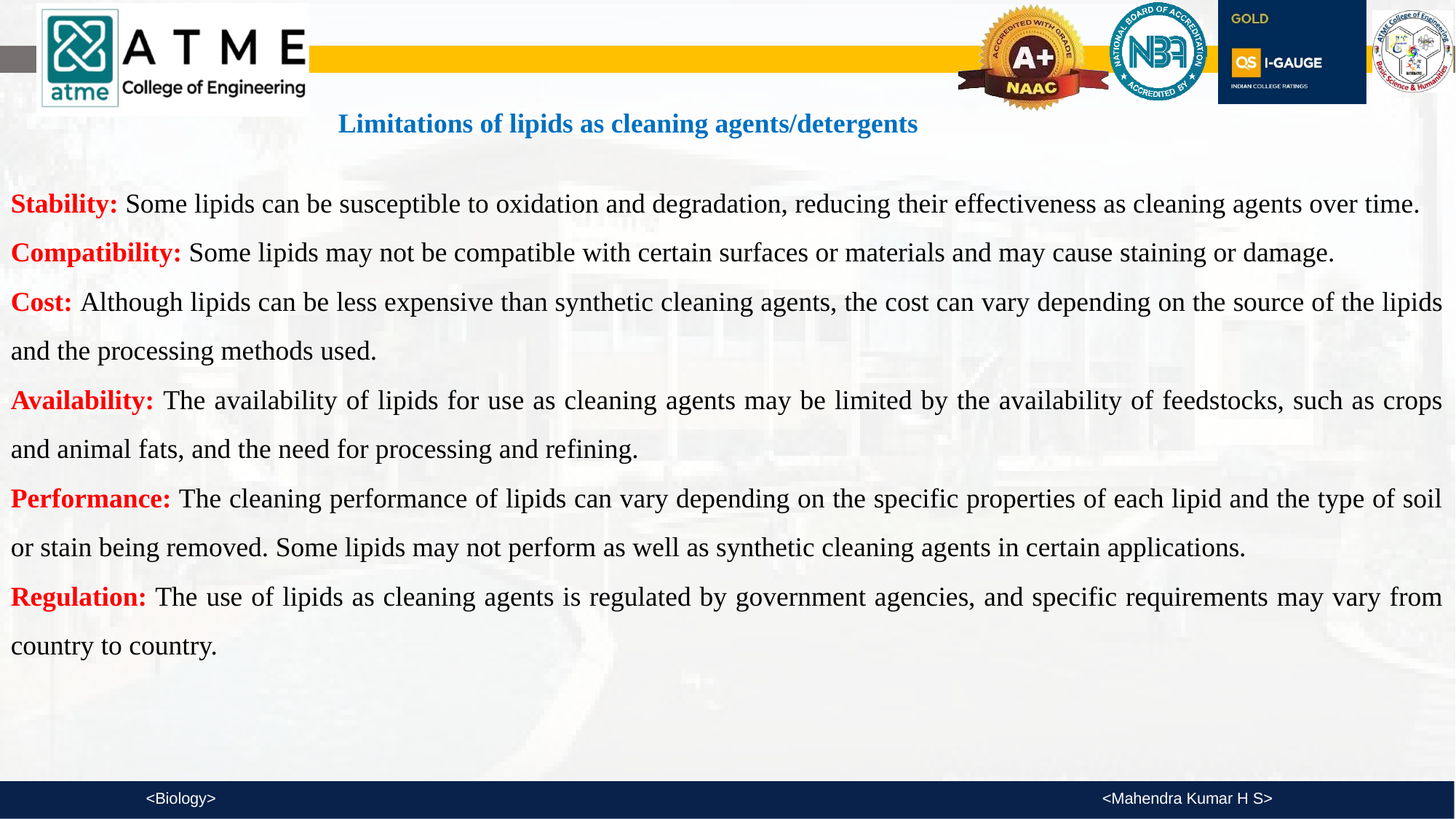

Limitations of lipids as cleaning agents/detergents
Stability: Some lipids can be susceptible to oxidation and degradation, reducing their effectiveness as cleaning agents over time.
Compatibility: Some lipids may not be compatible with certain surfaces or materials and may cause staining or damage.
Cost: Although lipids can be less expensive than synthetic cleaning agents, the cost can vary depending on the source of the lipids and the processing methods used.
Availability: The availability of lipids for use as cleaning agents may be limited by the availability of feedstocks, such as crops and animal fats, and the need for processing and refining.
Performance: The cleaning performance of lipids can vary depending on the specific properties of each lipid and the type of soil or stain being removed. Some lipids may not perform as well as synthetic cleaning agents in certain applications.
Regulation: The use of lipids as cleaning agents is regulated by government agencies, and specific requirements may vary from country to country.